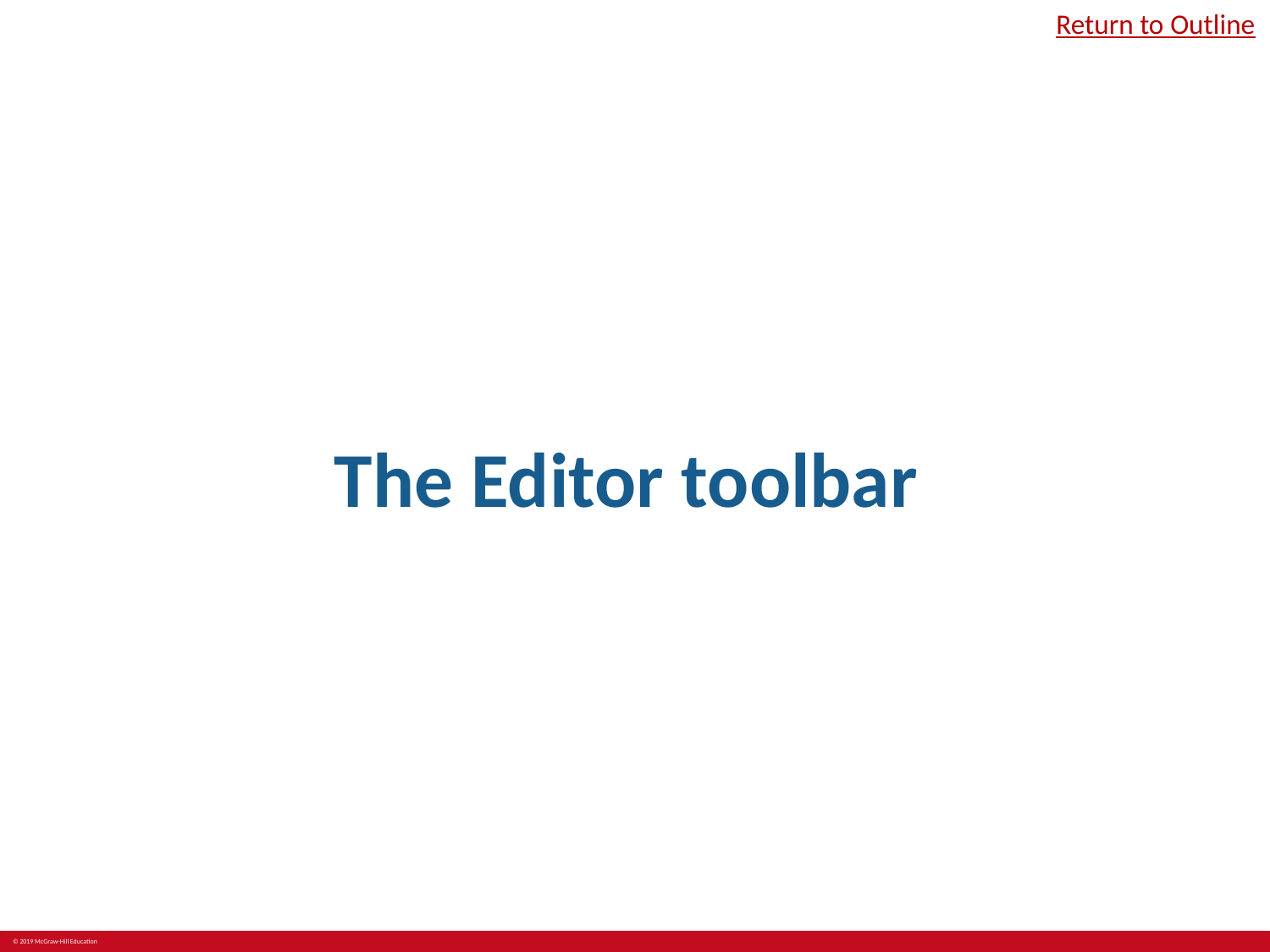

Return to Outline
# The Editor toolbar